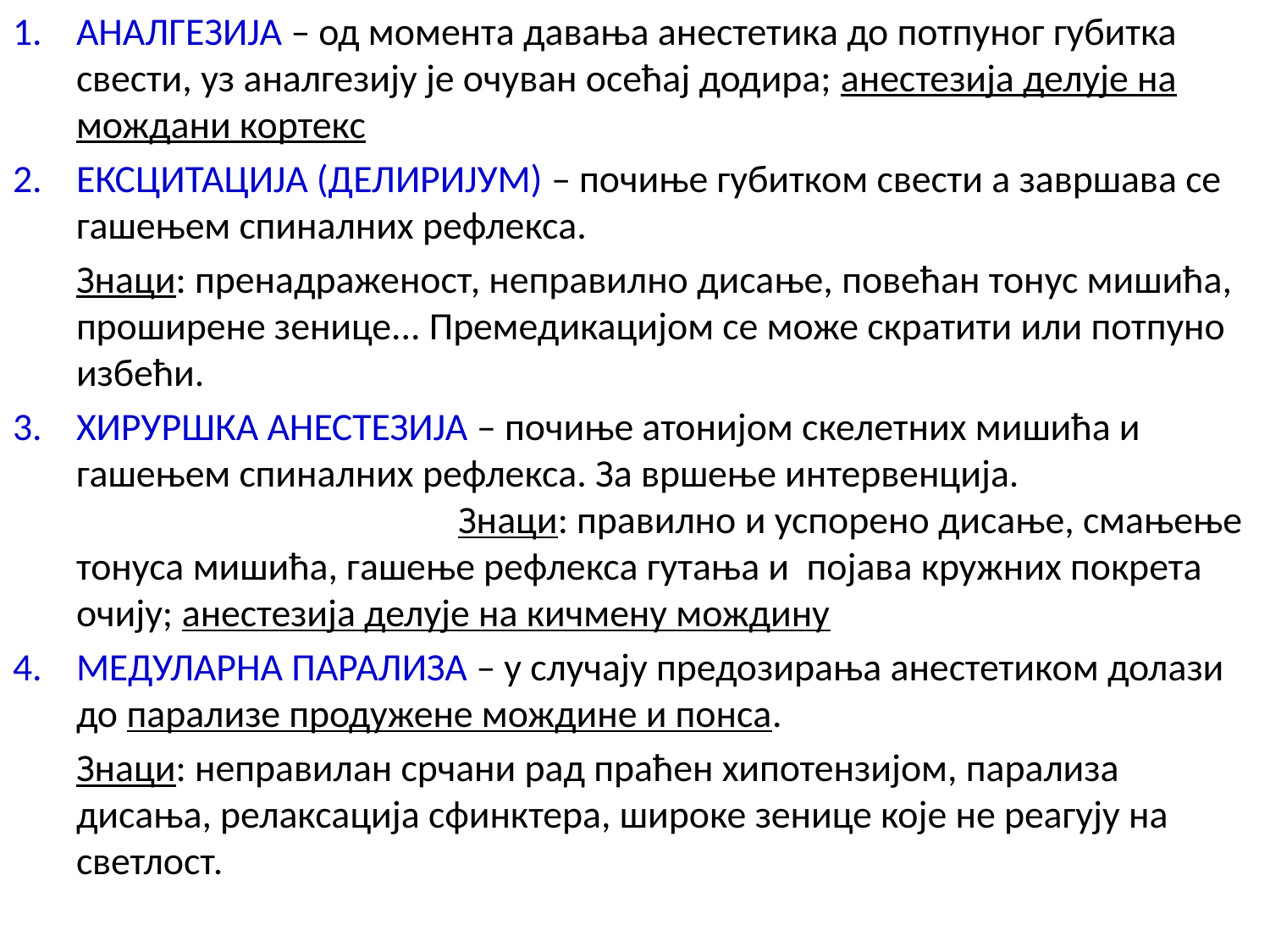

АНАЛГЕЗИЈА – од момента давања анестетика до потпуног губитка свести, уз аналгезију је очуван осећај додира; анестезија делује на мождани кортекс
ЕКСЦИТАЦИЈА (ДЕЛИРИЈУМ) – почиње губитком свести а завршава се гашењем спиналних рефлекса.
	Знаци: пренадраженост, неправилно дисање, повећан тонус мишића, проширене зенице... Премедикацијом се може скратити или потпуно избећи.
ХИРУРШКА АНЕСТЕЗИЈА – почиње атонијом скелетних мишића и гашењем спиналних рефлекса. За вршење интервенција.                                                                        Знаци: правилно и успорено дисање, смањење тонуса мишића, гашење рефлекса гутања и  појава кружних покрета очију; анестезија делује на кичмену мождину
МЕДУЛАРНА ПАРАЛИЗА – у случају предозирања анестетиком долази до парализе продужене мождине и понса.
	Знаци: неправилан срчани рад праћен хипотензијом, парализа дисања, релаксација сфинктера, широке зенице које не реагују на светлост.